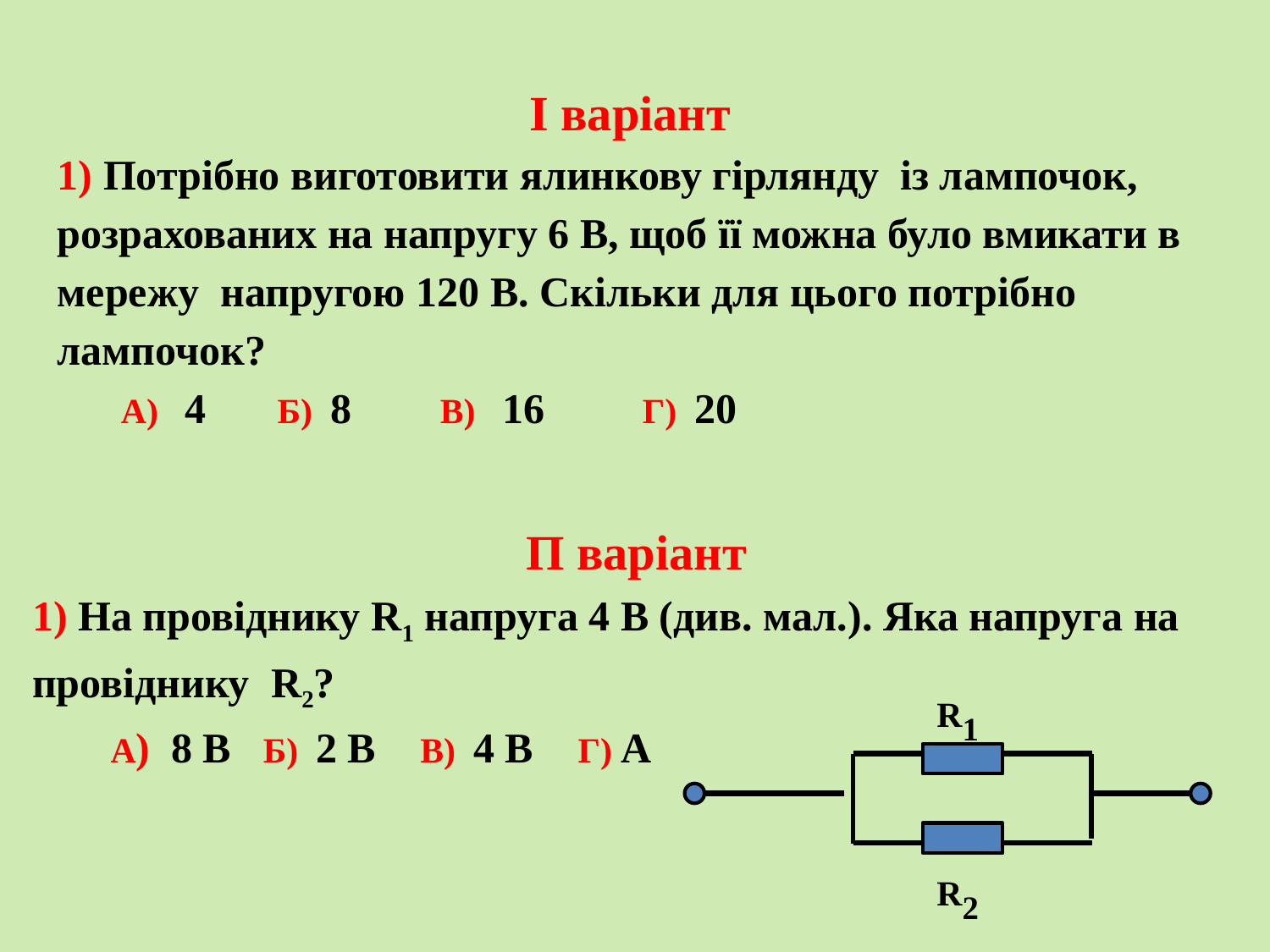

І варіант
1) Потрібно виготовити ялинкову гірлянду  із лампочок, розрахованих на напругу 6 В, щоб її можна було вмикати в мережу  напругою 120 В. Скільки для цього потрібно лампочок?
А)   4        Б)  8          В)   16           Г)  20
П варіант
1) На провіднику R1 напруга 4 В (див. мал.). Яка напруга на провіднику  R2?
 А)  8 В   Б)  2 В     В)  4 В     Г) А

R1

R2